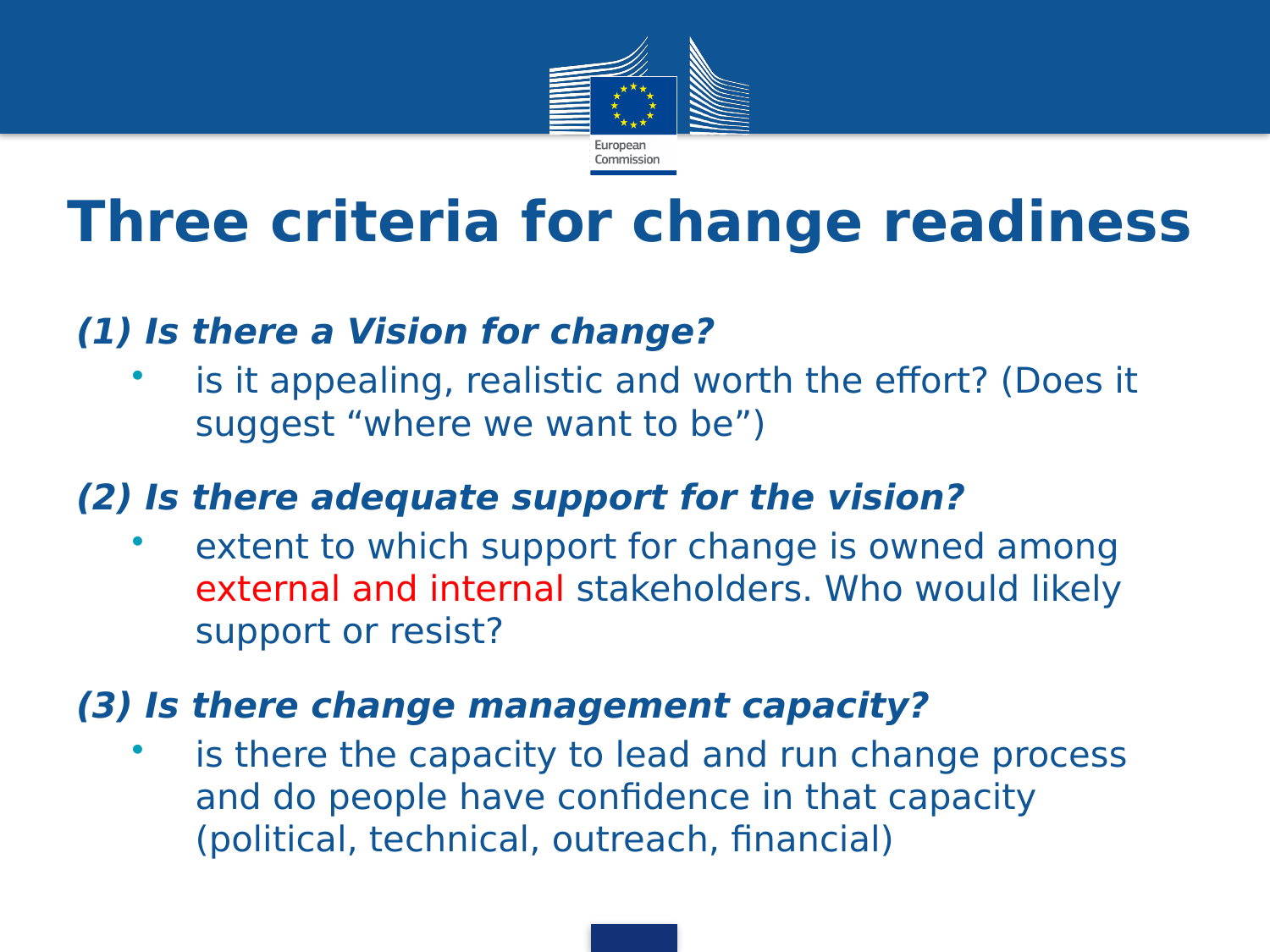

# Three criteria for change readiness

(1) Is there a Vision for change?
is it appealing, realistic and worth the effort? (Does it suggest “where we want to be”)

(2) Is there adequate support for the vision?
extent to which support for change is owned among external and internal stakeholders. Who would likely support or resist?

(3) Is there change management capacity?
is there the capacity to lead and run change process and do people have confidence in that capacity (political, technical, outreach, financial)